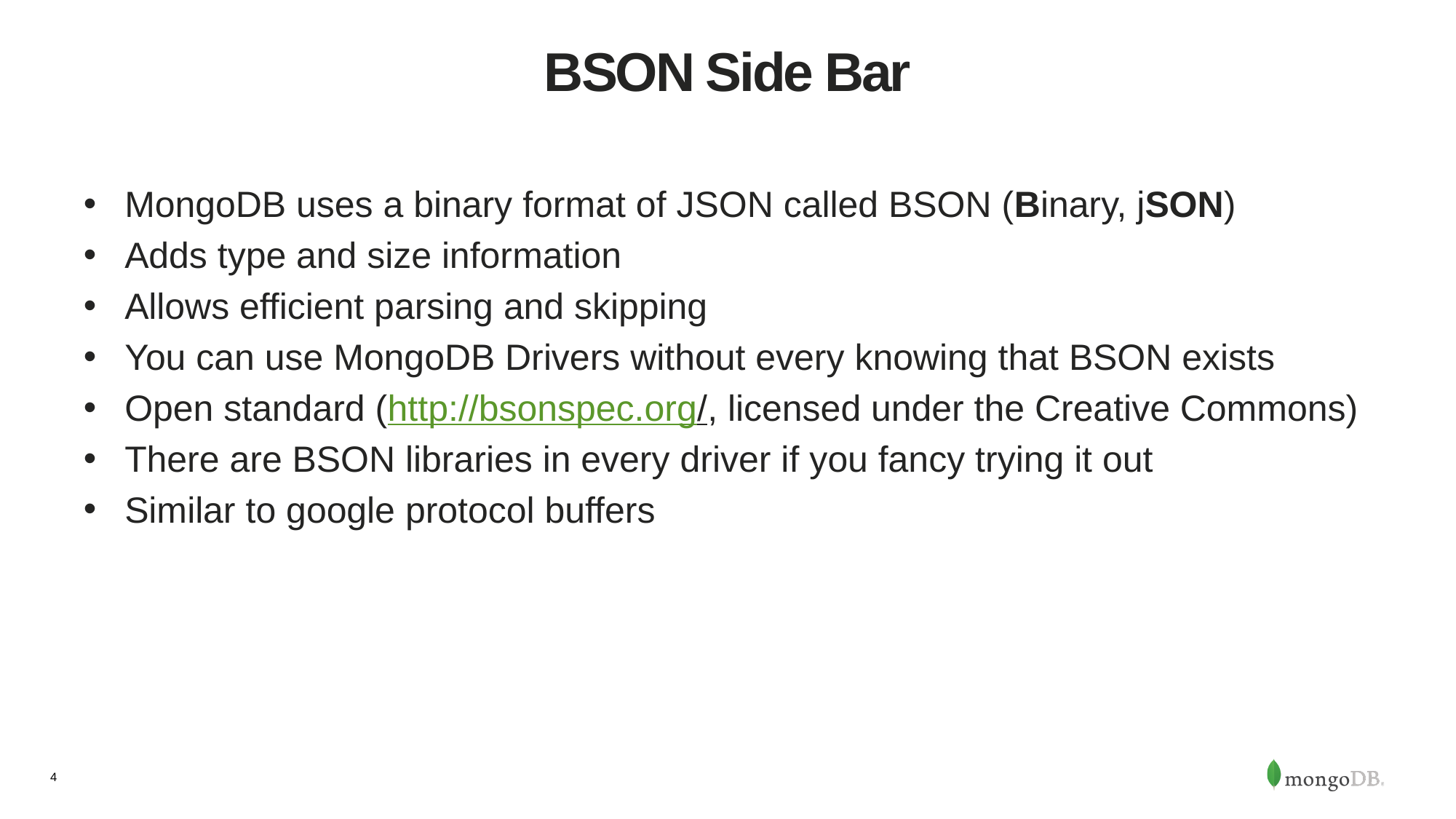

# BSON Side Bar
MongoDB uses a binary format of JSON called BSON (Binary, jSON)
Adds type and size information
Allows efficient parsing and skipping
You can use MongoDB Drivers without every knowing that BSON exists
Open standard (http://bsonspec.org/, licensed under the Creative Commons)
There are BSON libraries in every driver if you fancy trying it out
Similar to google protocol buffers